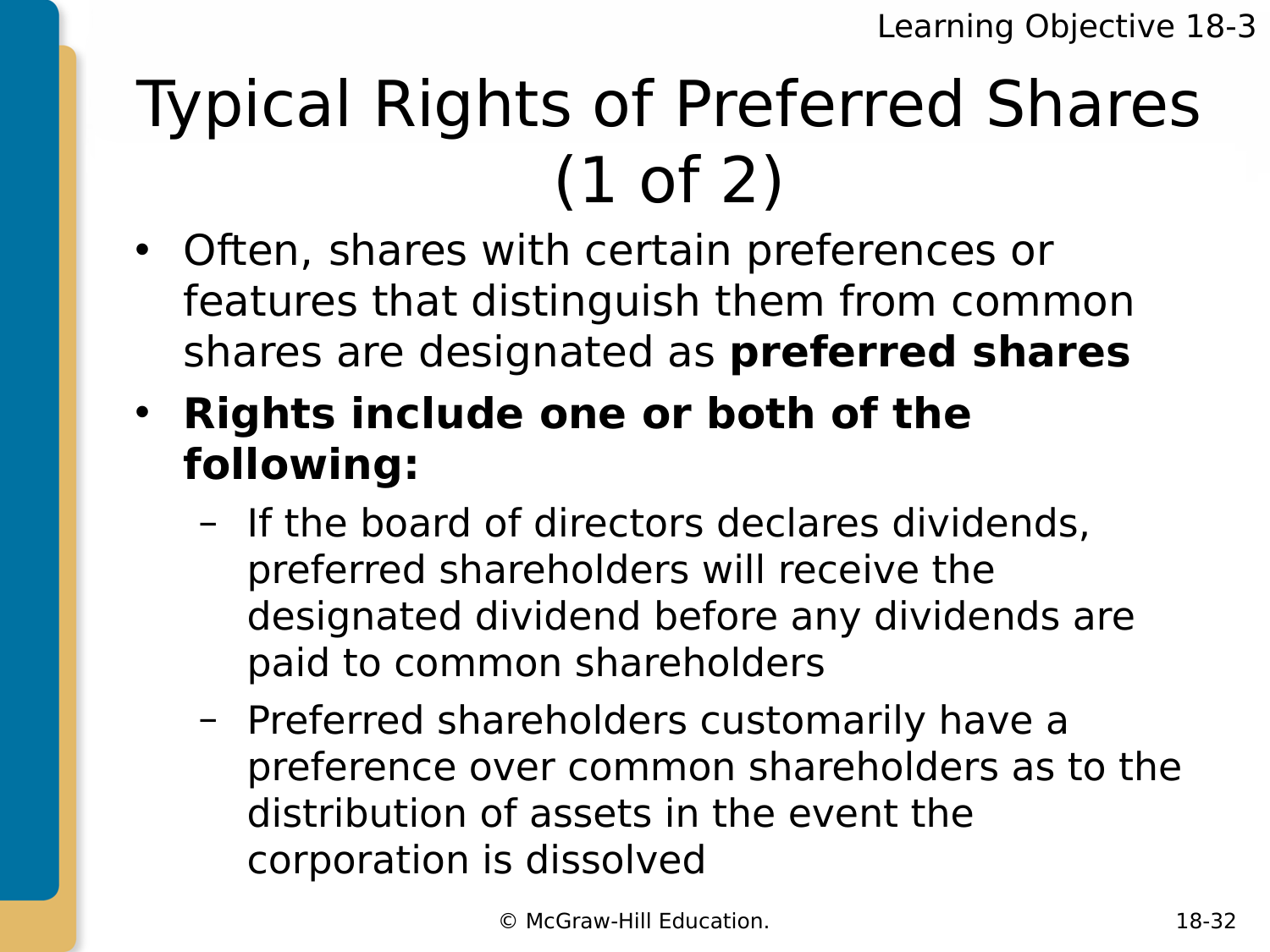

Learning Objective 18-3
# Typical Rights of Preferred Shares (1 of 2)
Often, shares with certain preferences or features that distinguish them from common shares are designated as preferred shares
Rights include one or both of the following:
If the board of directors declares dividends, preferred shareholders will receive the designated dividend before any dividends are paid to common shareholders
Preferred shareholders customarily have a preference over common shareholders as to the distribution of assets in the event the corporation is dissolved